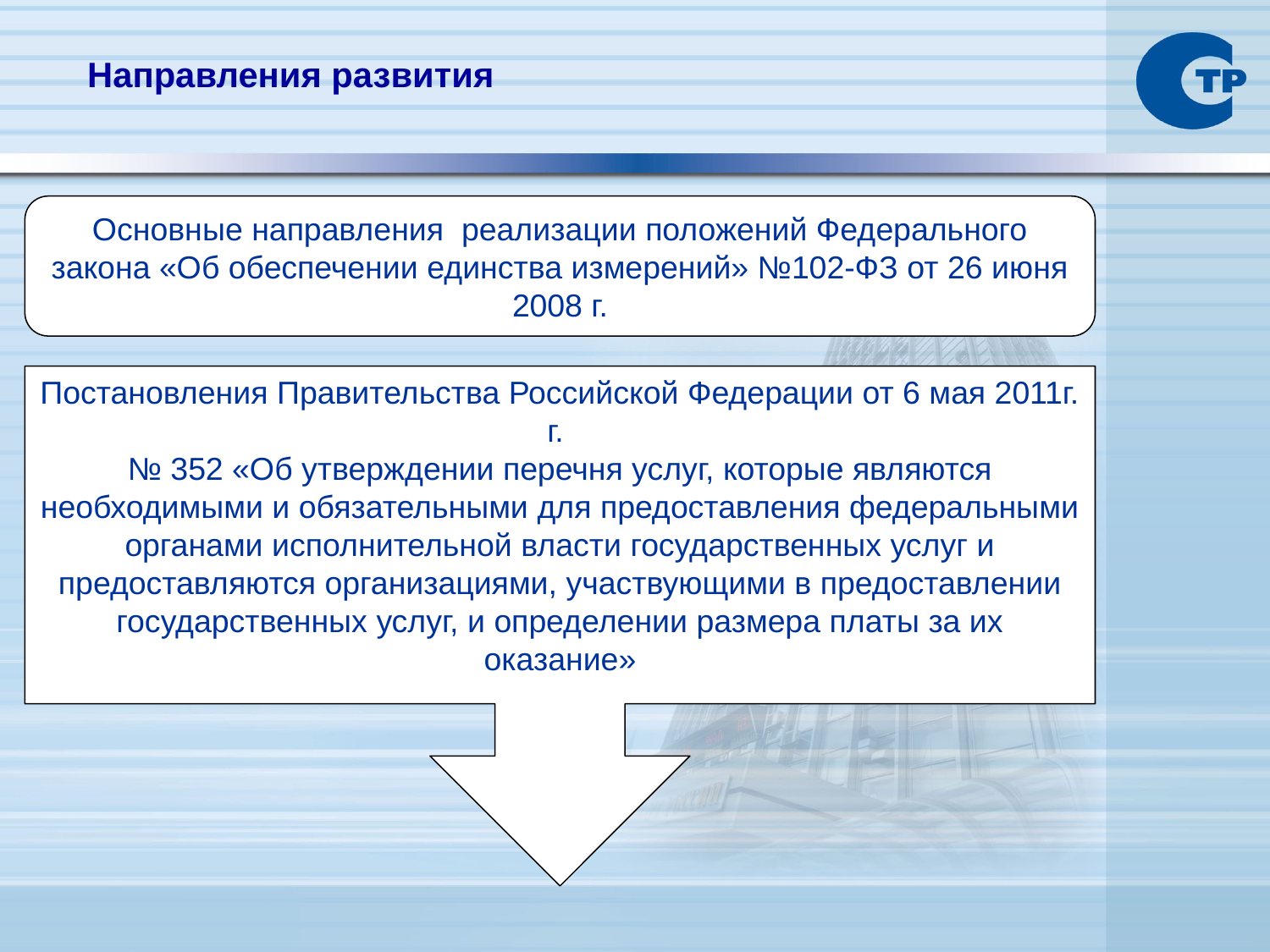

Направления развития
Основные направления  реализации положений Федерального закона «Об обеспечении единства измерений» №102-ФЗ от 26 июня 2008 г.
Постановления Правительства Российской Федерации от 6 мая 2011г. г.
№ 352 «Об утверждении перечня услуг, которые являются необходимыми и обязательными для предоставления федеральными органами исполнительной власти государственных услуг и предоставляются организациями, участвующими в предоставлении государственных услуг, и определении размера платы за их оказание»